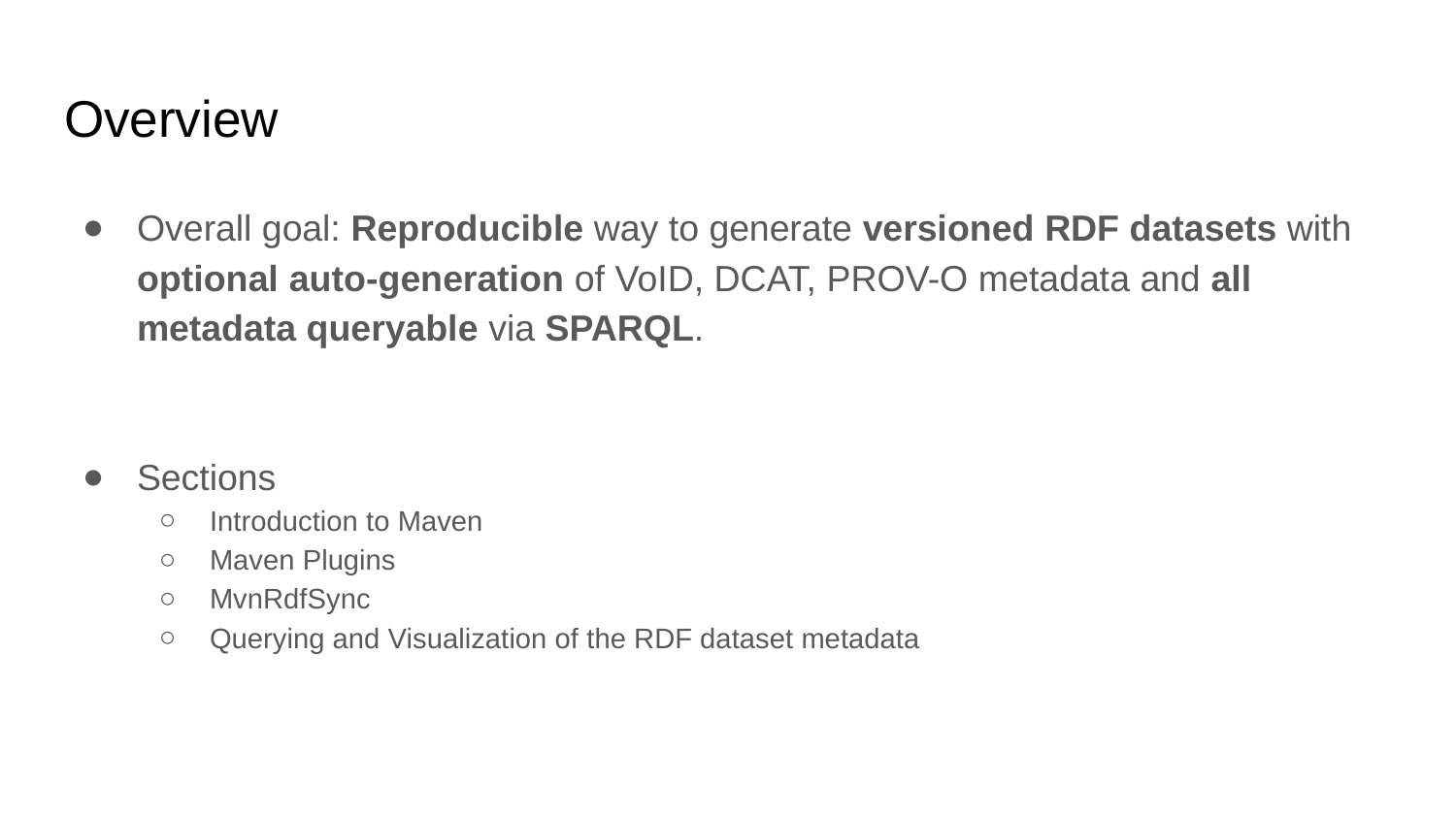

# Overview
Overall goal: Reproducible way to generate versioned RDF datasets with optional auto-generation of VoID, DCAT, PROV-O metadata and all metadata queryable via SPARQL.

Sections
Introduction to Maven
Maven Plugins
MvnRdfSync
Querying and Visualization of the RDF dataset metadata